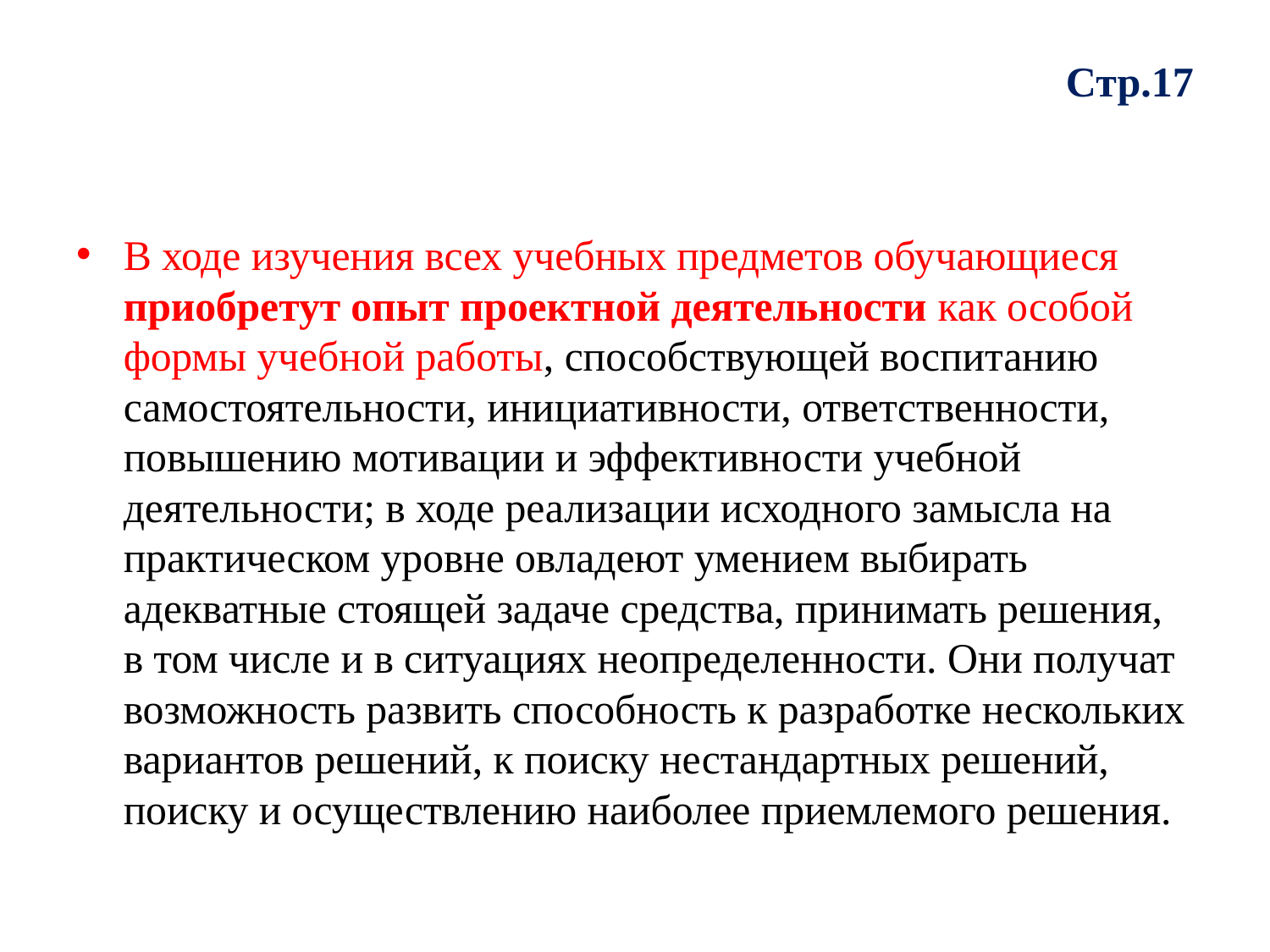

# Стр.17
В ходе изучения всех учебных предметов обучающиеся приобретут опыт проектной деятельности как особой формы учебной работы, способствующей воспитанию самостоятельности, инициативности, ответственности, повышению мотивации и эффективности учебной деятельности; в ходе реализации исходного замысла на практическом уровне овладеют умением выбирать адекватные стоящей задаче средства, принимать решения, в том числе и в ситуациях неопределенности. Они получат возможность развить способность к разработке нескольких вариантов решений, к поиску нестандартных решений, поиску и осуществлению наиболее приемлемого решения.